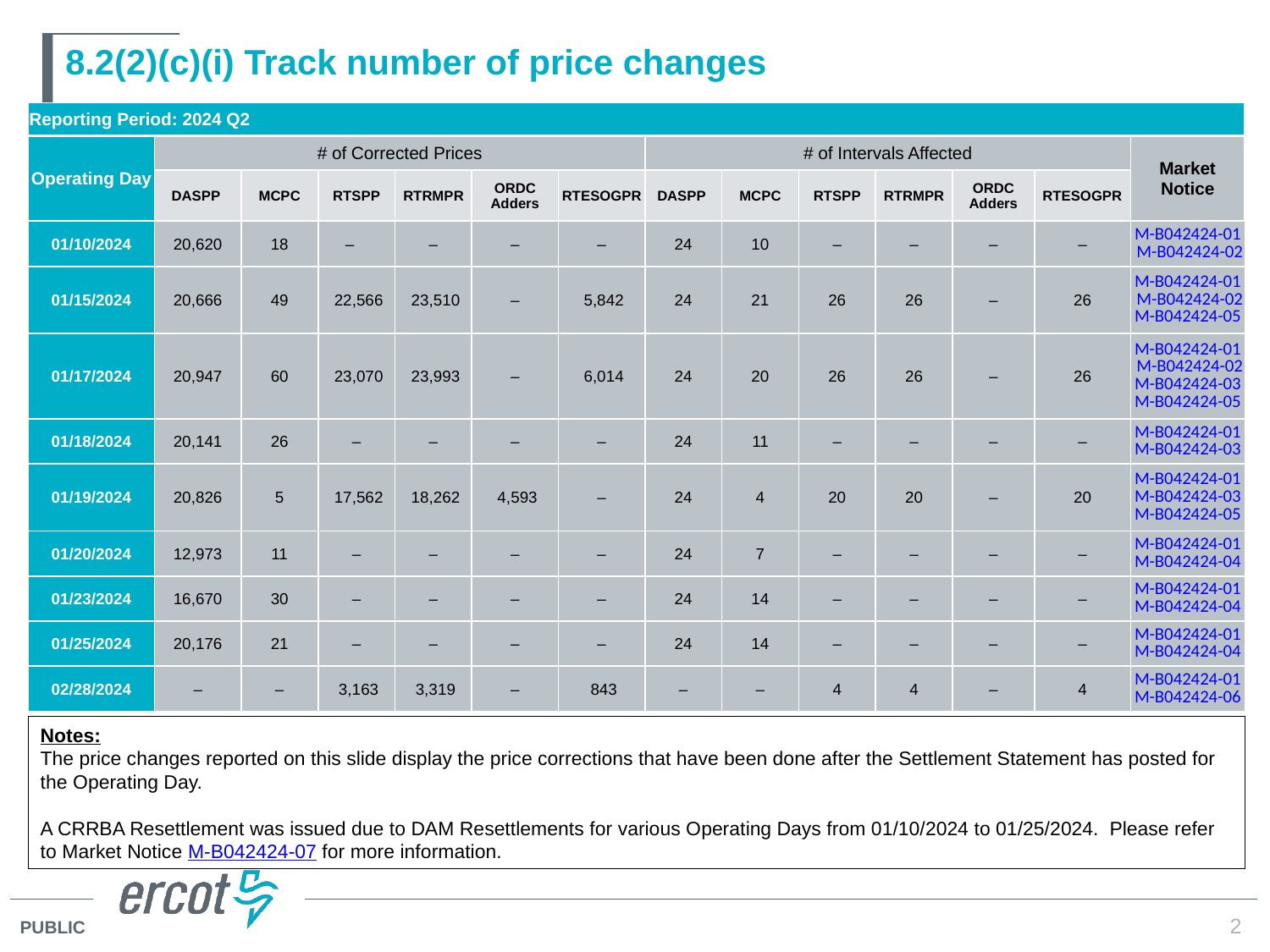

# 8.2(2)(c)(i) Track number of price changes
| Reporting Period: 2024 Q2 |  |  |  |  |  |  |  |  |  |  |  |  |  |
| --- | --- | --- | --- | --- | --- | --- | --- | --- | --- | --- | --- | --- | --- |
| Operating Day | # of Corrected Prices |  |  |  |  |  | # of Intervals Affected |  |  |  |  |  | Market Notice |
|  | DASPP | MCPC | RTSPP | RTRMPR | ORDC Adders | RTESOGPR | DASPP | MCPC | RTSPP | RTRMPR | ORDC Adders | RTESOGPR |  |
| 01/10/2024 | 20,620 | 18 | – | – | – | – | 24 | 10 | – | – | – | – | M-B042424-01 M-B042424-02 |
| 01/15/2024 | 20,666 | 49 | 22,566 | 23,510 | – | 5,842 | 24 | 21 | 26 | 26 | – | 26 | M-B042424-01 M-B042424-02 M-B042424-05 |
| 01/17/2024 | 20,947 | 60 | 23,070 | 23,993 | – | 6,014 | 24 | 20 | 26 | 26 | – | 26 | M-B042424-01 M-B042424-02 M-B042424-03 M-B042424-05 |
| 01/18/2024 | 20,141 | 26 | – | – | – | – | 24 | 11 | – | – | – | – | M-B042424-01 M-B042424-03 |
| 01/19/2024 | 20,826 | 5 | 17,562 | 18,262 | 4,593 | – | 24 | 4 | 20 | 20 | – | 20 | M-B042424-01 M-B042424-03 M-B042424-05 |
| 01/20/2024 | 12,973 | 11 | – | – | – | – | 24 | 7 | – | – | – | – | M-B042424-01 M-B042424-04 |
| 01/23/2024 | 16,670 | 30 | – | – | – | – | 24 | 14 | – | – | – | – | M-B042424-01 M-B042424-04 |
| 01/25/2024 | 20,176 | 21 | – | – | – | – | 24 | 14 | – | – | – | – | M-B042424-01 M-B042424-04 |
| 02/28/2024 | – | – | 3,163 | 3,319 | – | 843 | – | – | 4 | 4 | – | 4 | M-B042424-01 M-B042424-06 |
Notes:
The price changes reported on this slide display the price corrections that have been done after the Settlement Statement has posted for the Operating Day.

A CRRBA Resettlement was issued due to DAM Resettlements for various Operating Days from 01/10/2024 to 01/25/2024.  Please refer to Market Notice M-B042424-07 for more information.
2